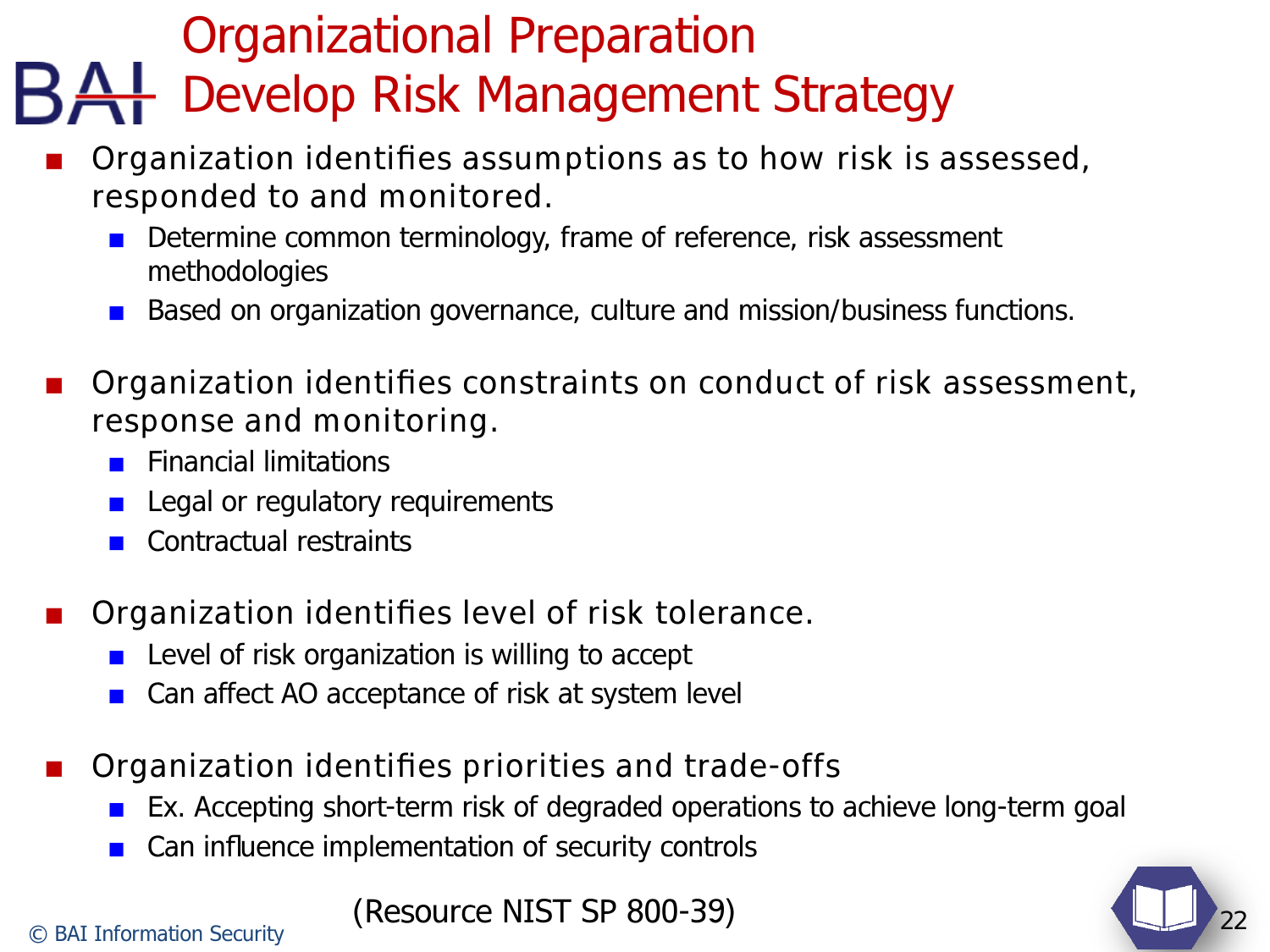

# Organizational Preparation Develop Risk Management Strategy
Organization identifies assumptions as to how risk is assessed, responded to and monitored.
Determine common terminology, frame of reference, risk assessment methodologies
Based on organization governance, culture and mission/business functions.

Organization identifies constraints on conduct of risk assessment, response and monitoring.
Financial limitations
Legal or regulatory requirements
Contractual restraints

Organization identifies level of risk tolerance.
Level of risk organization is willing to accept
Can affect AO acceptance of risk at system level

Organization identifies priorities and trade-offs
Ex. Accepting short-term risk of degraded operations to achieve long-term goal
Can influence implementation of security controls

                               (Resource NIST SP 800-39)